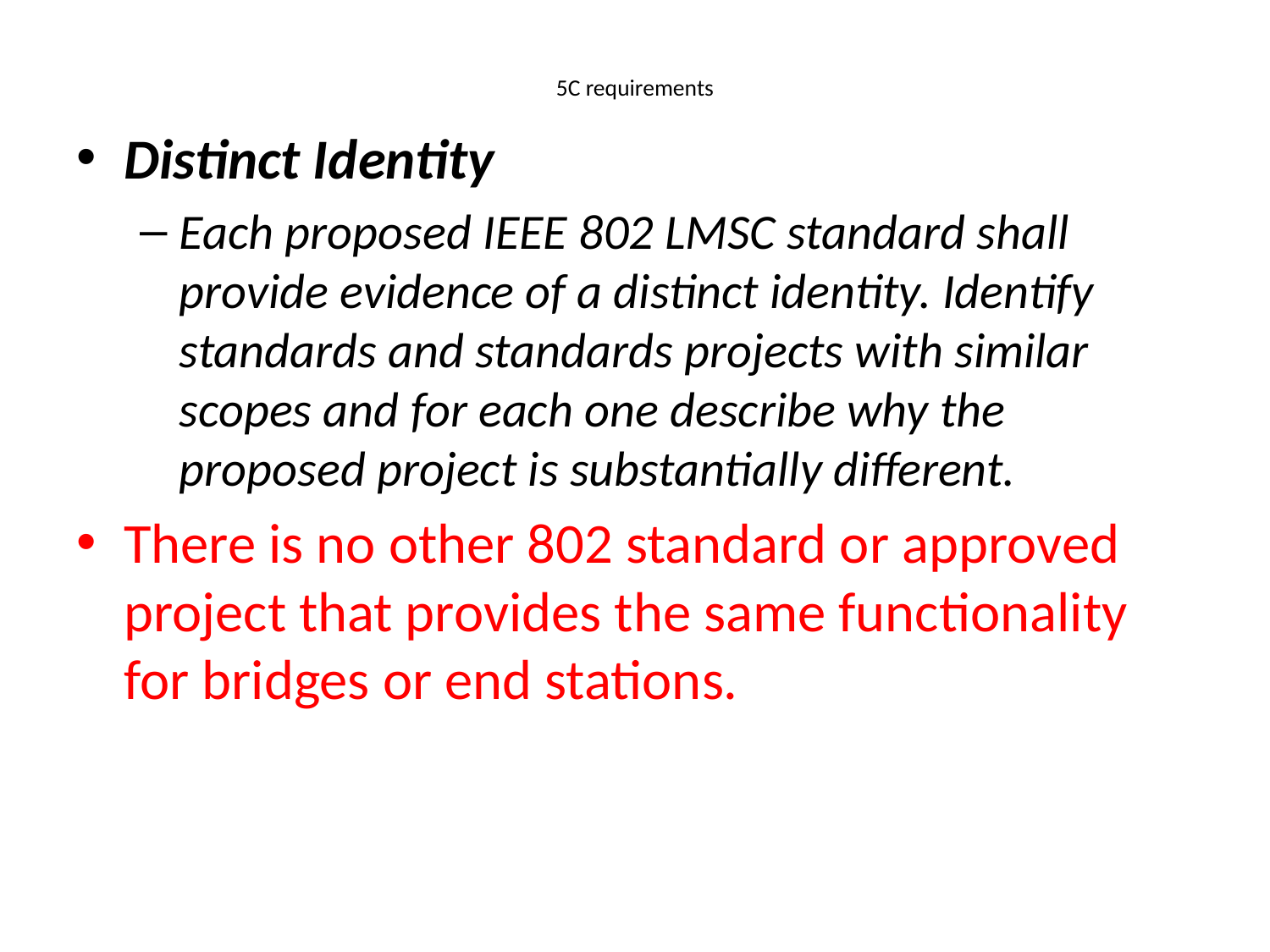

# 5C requirements
Distinct Identity
Each proposed IEEE 802 LMSC standard shall provide evidence of a distinct identity. Identify standards and standards projects with similar scopes and for each one describe why the proposed project is substantially different.
There is no other 802 standard or approved project that provides the same functionality for bridges or end stations.